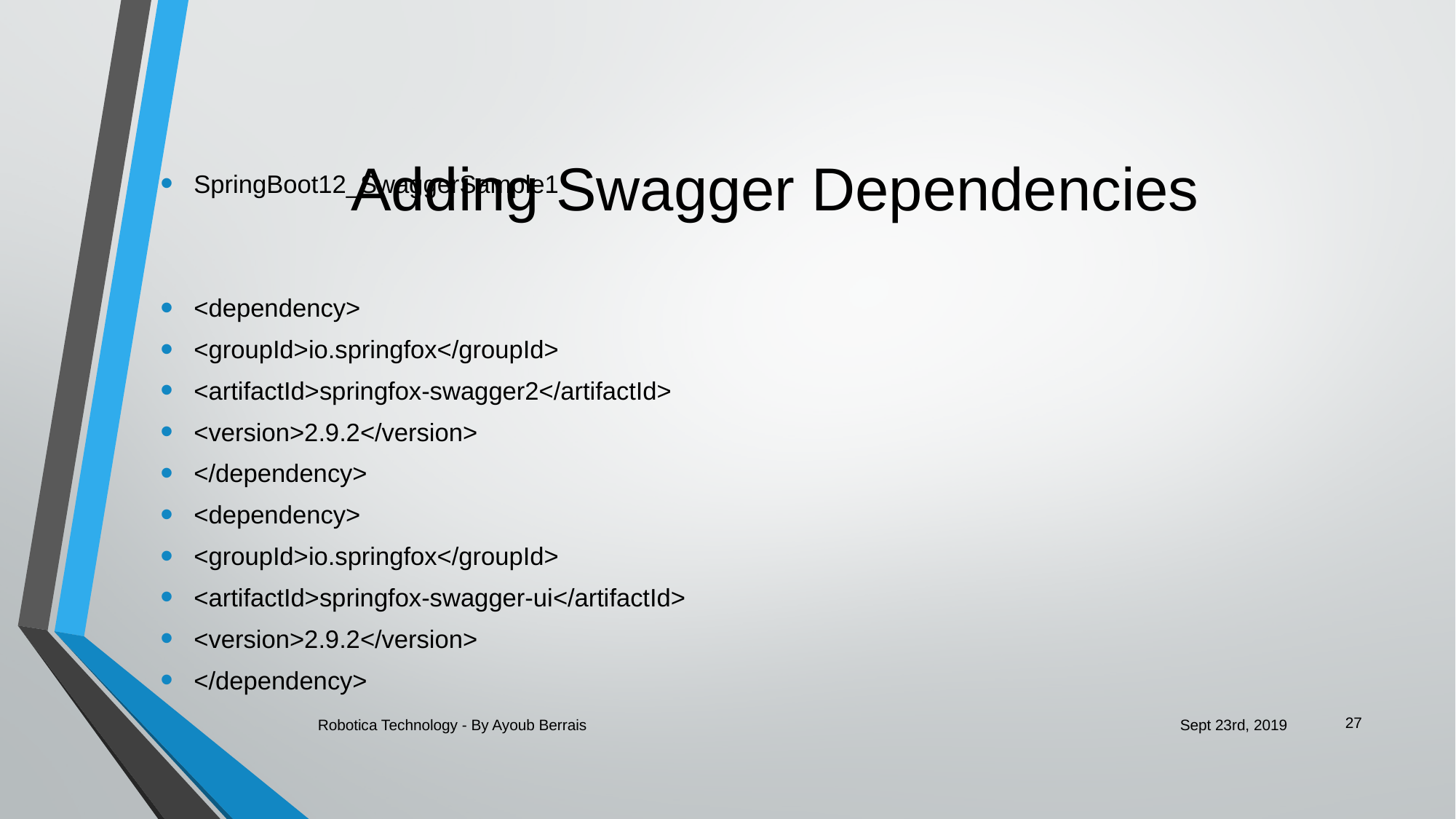

# Adding Swagger Dependencies
SpringBoot12_SwaggerSample1

<dependency>
<groupId>io.springfox</groupId>
<artifactId>springfox-swagger2</artifactId>
<version>2.9.2</version>
</dependency>
<dependency>
<groupId>io.springfox</groupId>
<artifactId>springfox-swagger-ui</artifactId>
<version>2.9.2</version>
</dependency>
27
Robotica Technology - By Ayoub Berrais
Sept 23rd, 2019